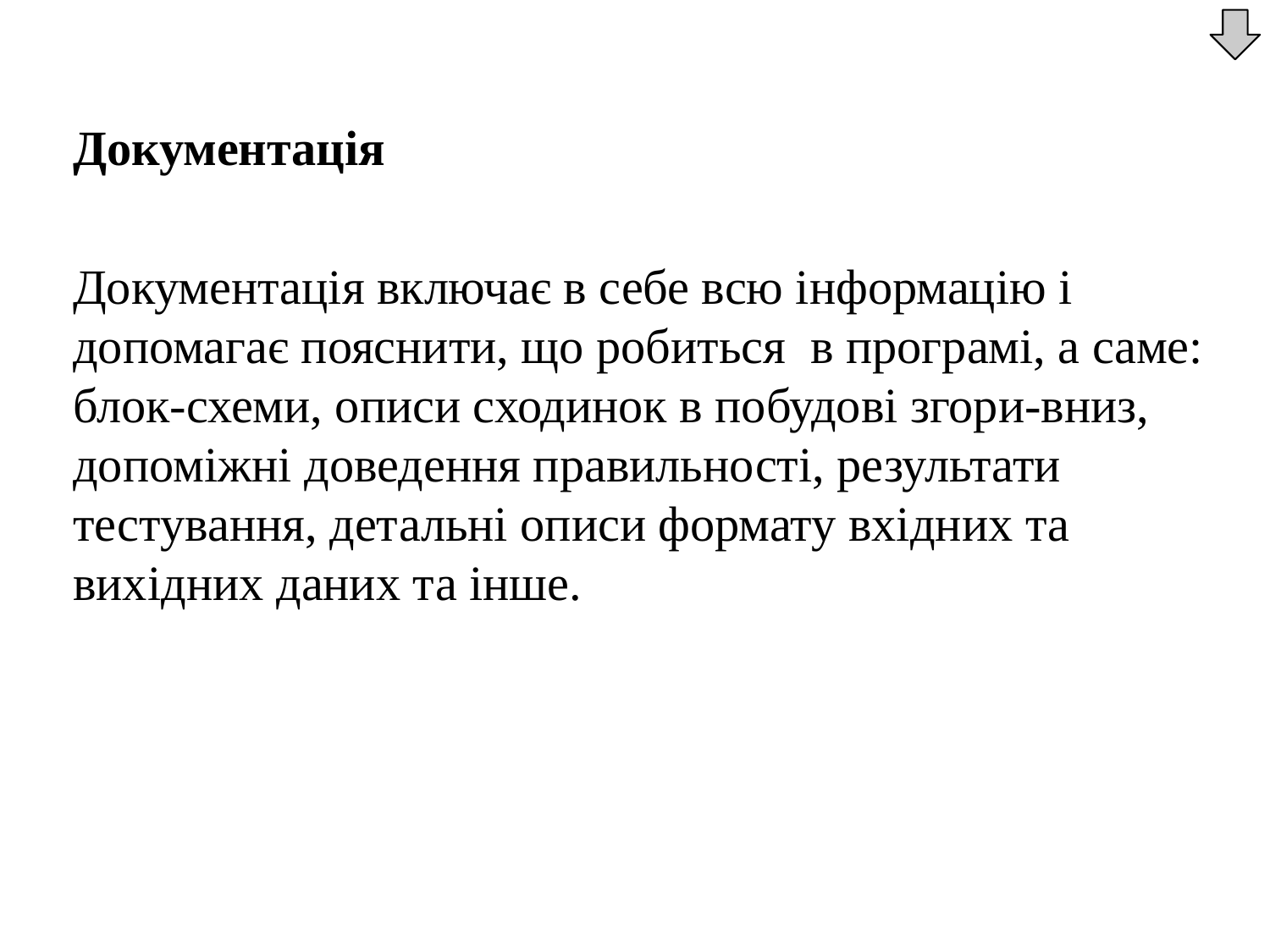

Документація

	Документація включає в себе всю інформацію і допомагає пояснити, що робиться  в програмі, а саме: блок-схеми, описи сходинок в побудові згори-вниз, допоміжні доведення правильності, результати тестування, детальні описи формату вхідних та вихідних даних та інше.